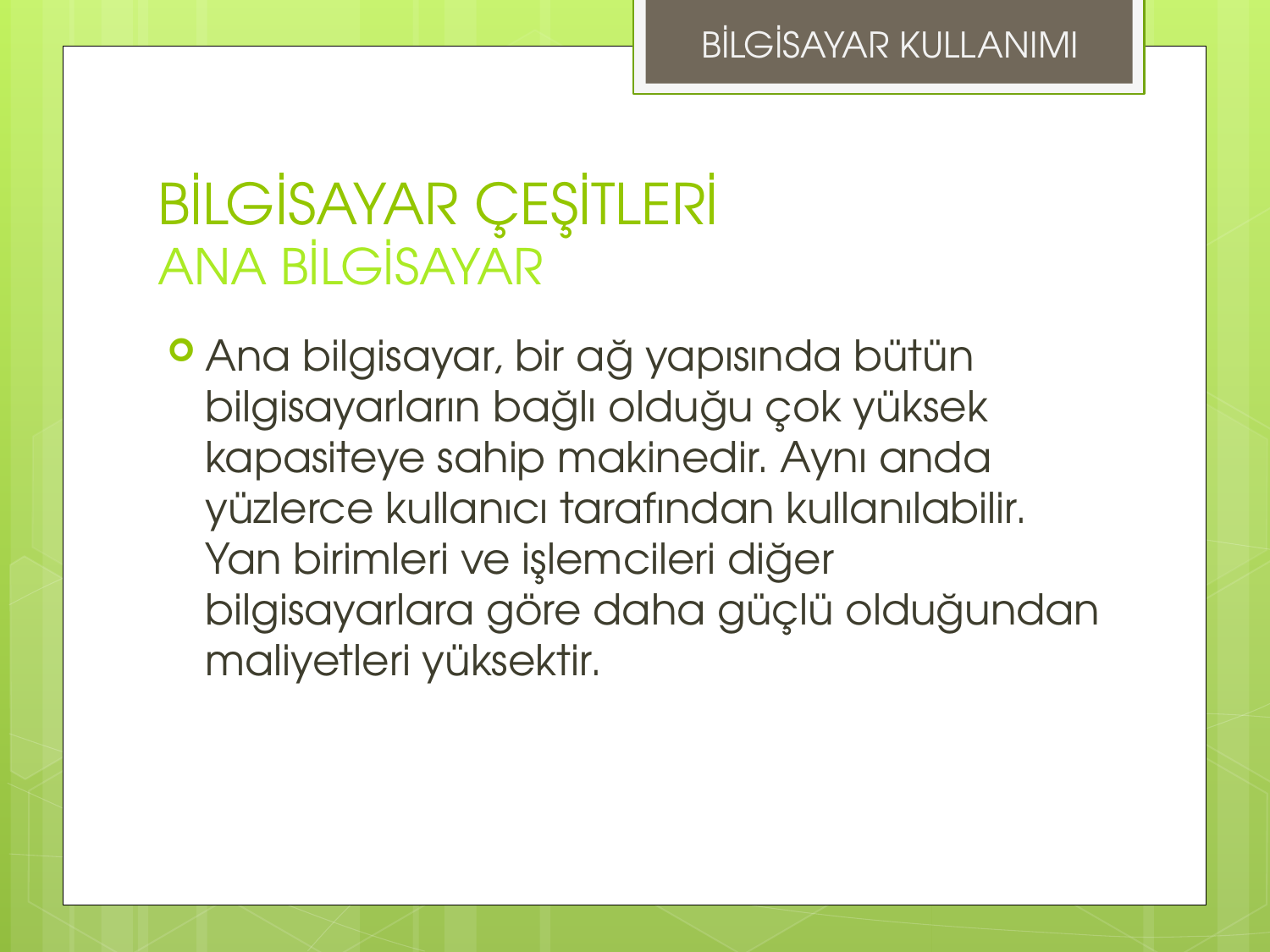

BİLGİSAYAR KULLANIMI
# BİLGİSAYAR ÇEŞİTLERİ ANA BİLGİSAYAR
Ana bilgisayar, bir ağ yapısında bütün bilgisayarların bağlı olduğu çok yüksek kapasiteye sahip makinedir. Aynı anda yüzlerce kullanıcı tarafından kullanılabilir. Yan birimleri ve işlemcileri diğer bilgisayarlara göre daha güçlü olduğundan maliyetleri yüksektir.